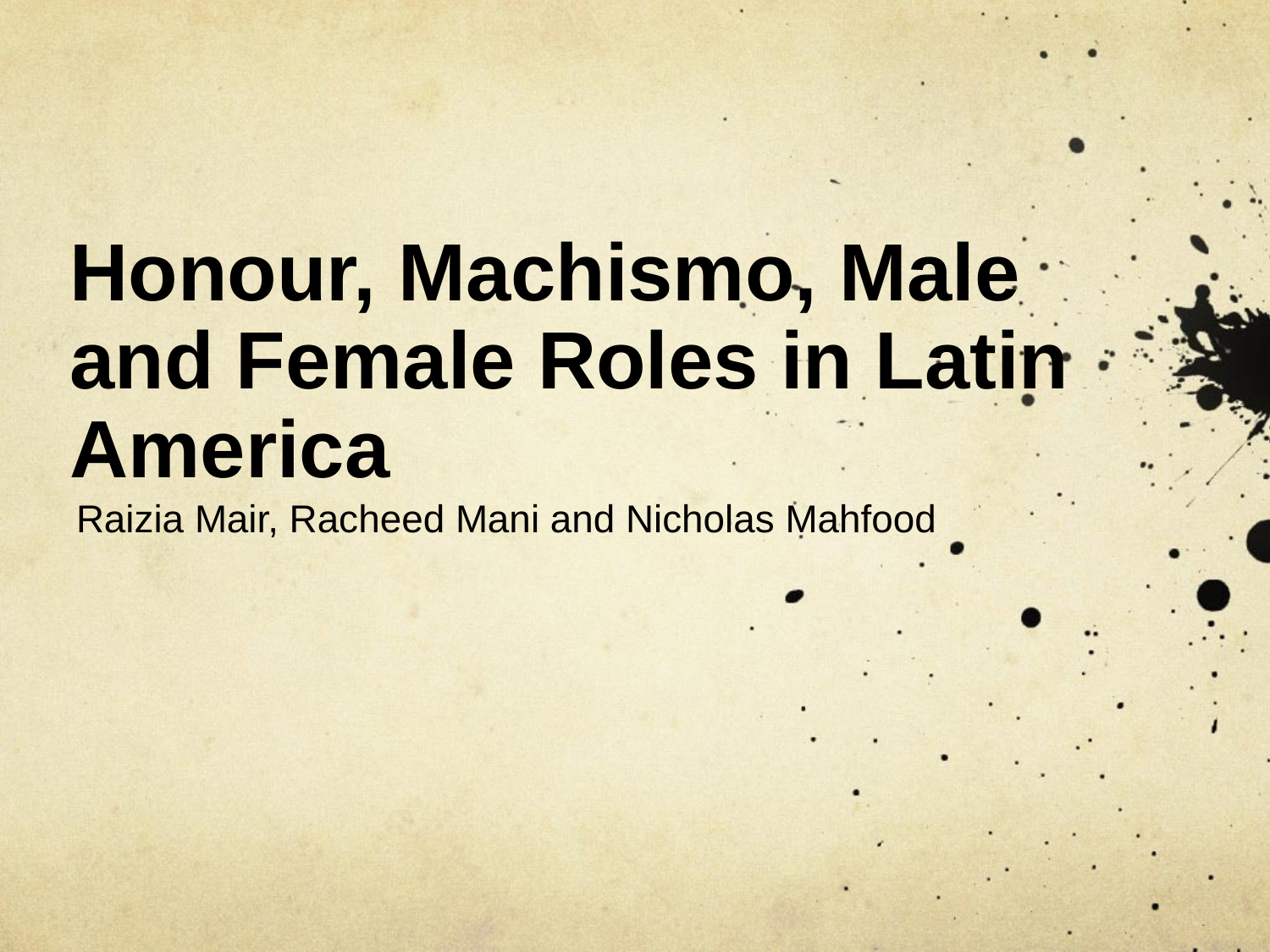

# Honour, Machismo, Male and Female Roles in Latin America
Raizia Mair, Racheed Mani and Nicholas Mahfood